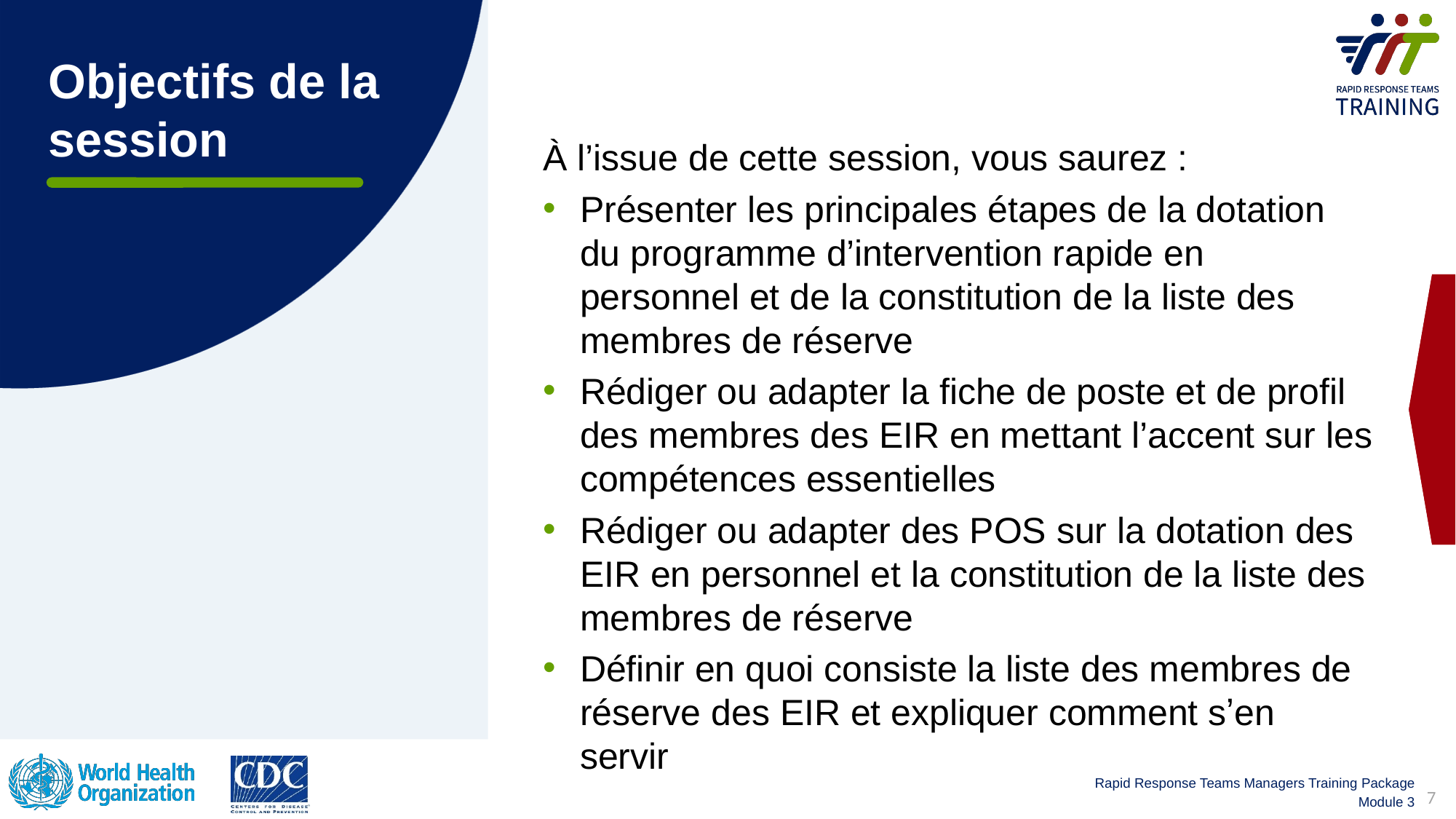

Objectifs de la session
À l’issue de cette session, vous saurez :
Présenter les principales étapes de la dotation du programme d’intervention rapide en personnel et de la constitution de la liste des membres de réserve
Rédiger ou adapter la fiche de poste et de profil des membres des EIR en mettant l’accent sur les compétences essentielles
Rédiger ou adapter des POS sur la dotation des EIR en personnel et la constitution de la liste des membres de réserve
Définir en quoi consiste la liste des membres de réserve des EIR et expliquer comment sʼen servir

7